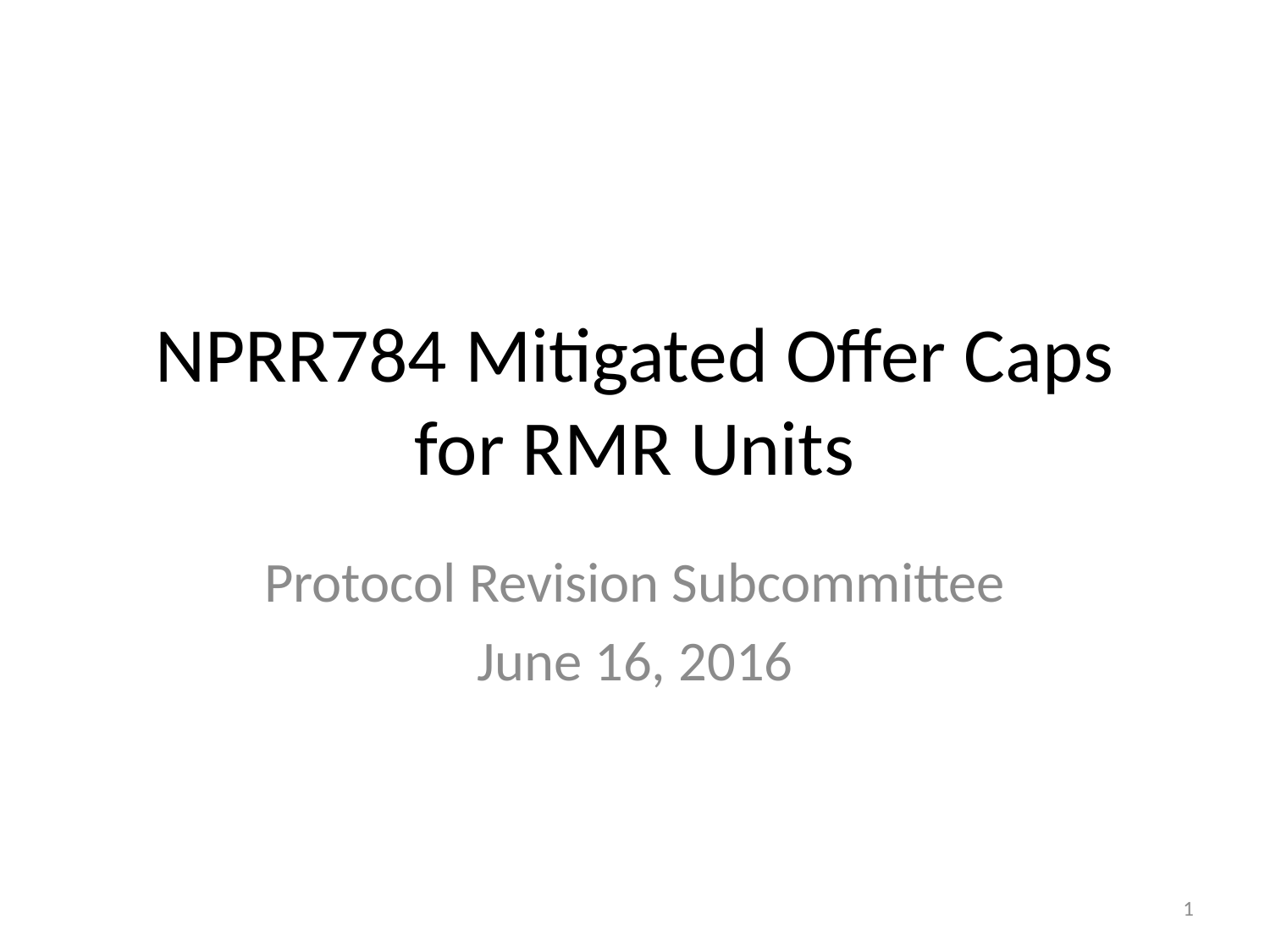

# NPRR784 Mitigated Offer Caps for RMR Units
Protocol Revision Subcommittee
June 16, 2016
1